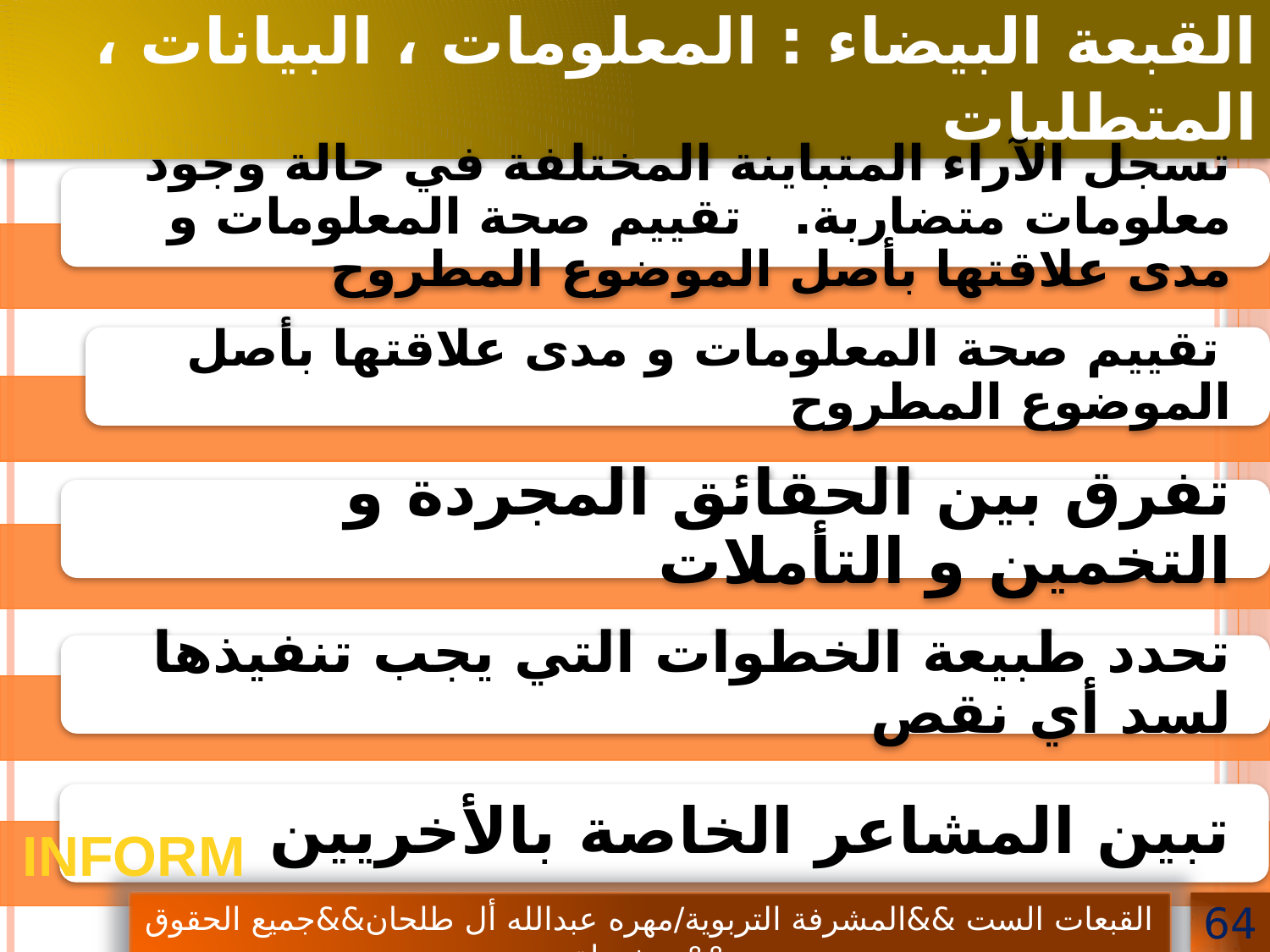

القبعة البيضاء : المعلومات ، البيانات ، المتطلبات
تسجل الآراء المتباينة المختلفة في حالة وجود معلومات متضاربة.   تقييم صحة المعلومات و مدى علاقتها بأصل الموضوع المطروح
 تقييم صحة المعلومات و مدى علاقتها بأصل الموضوع المطروح
تفرق بين الحقائق المجردة و التخمين و التأملات
تحدد طبيعة الخطوات التي يجب تنفيذها لسد أي نقص
تبين المشاعر الخاصة بالأخريين

inform
القبعات الست &&المشرفة التربوية/مهره عبدالله أل طلحان&&جميع الحقوق محفوظة&&
64